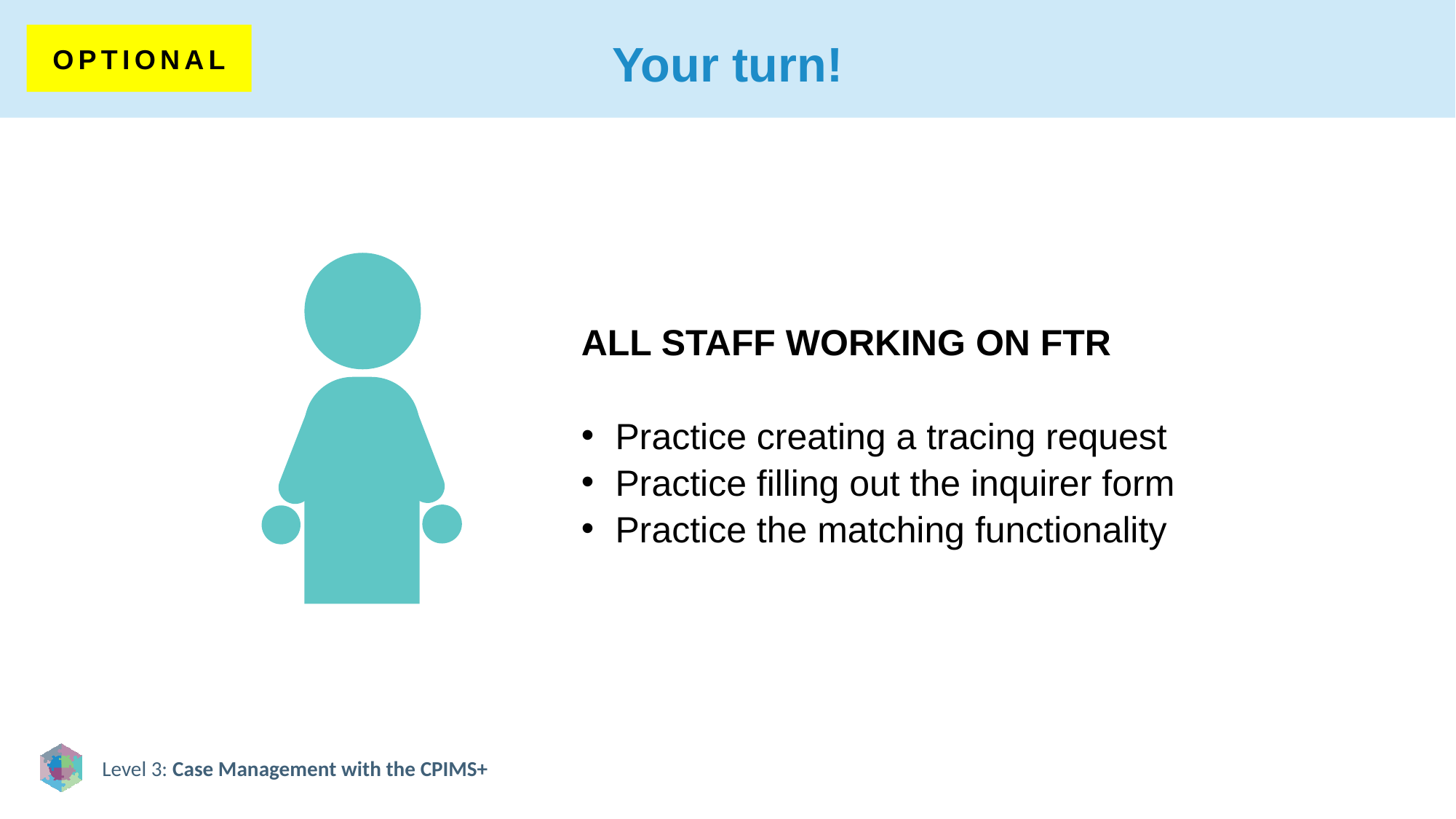

# Your turn!
OPTIONAL

ALL STAFF WORKING ON FTR

Practice creating a tracing request
Practice filling out the inquirer form
Practice the matching functionality